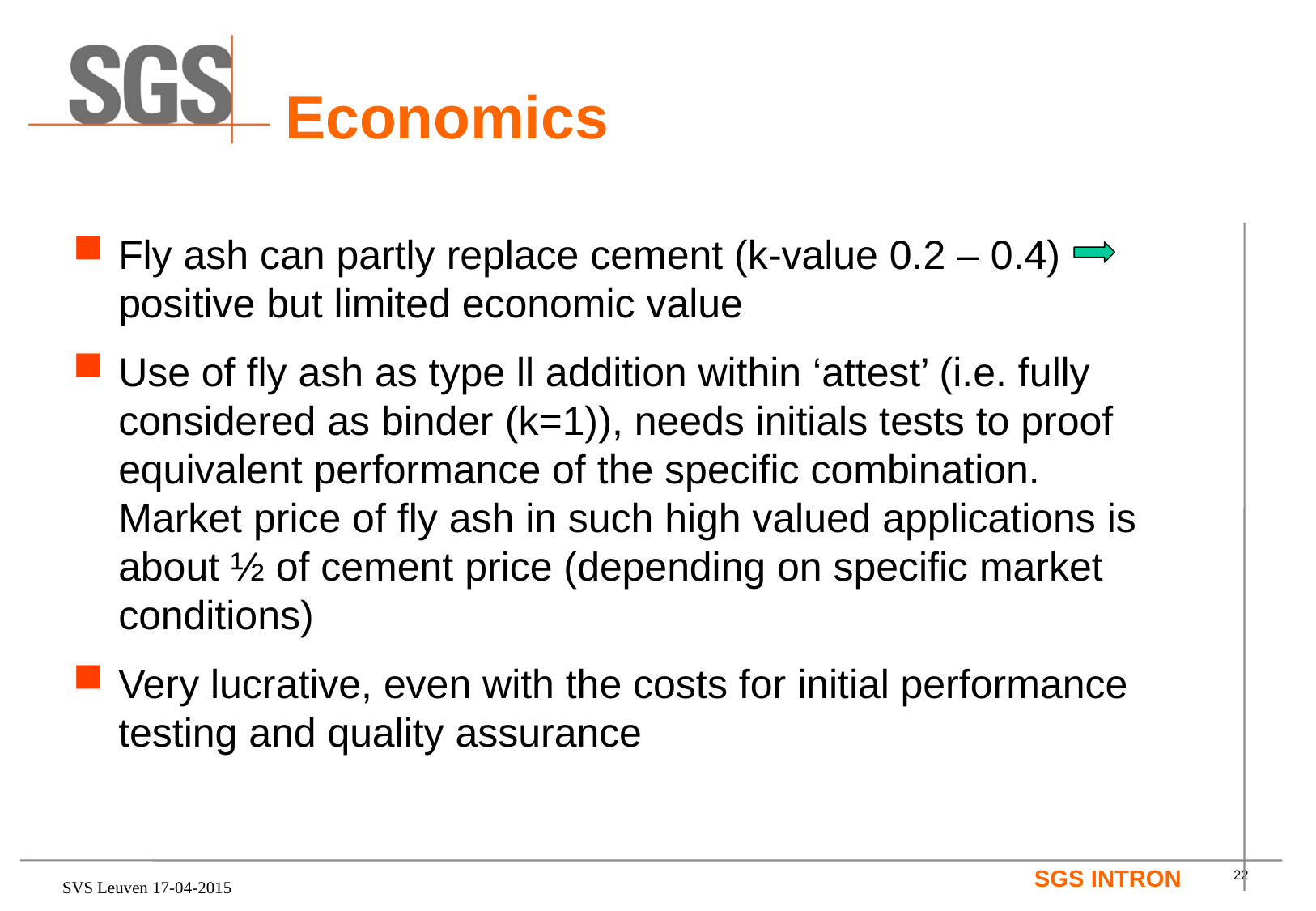

# Economics
Fly ash can partly replace cement (k-value 0.2 – 0.4)        positive but limited economic value
Use of fly ash as type ll addition within ‘attest’ (i.e. fully considered as binder (k=1)), needs initials tests to proof equivalent performance of the specific combination.
Market price of fly ash in such high valued applications is about ½ of cement price (depending on specific market conditions)
Very lucrative, even with the costs for initial performance testing and quality assurance